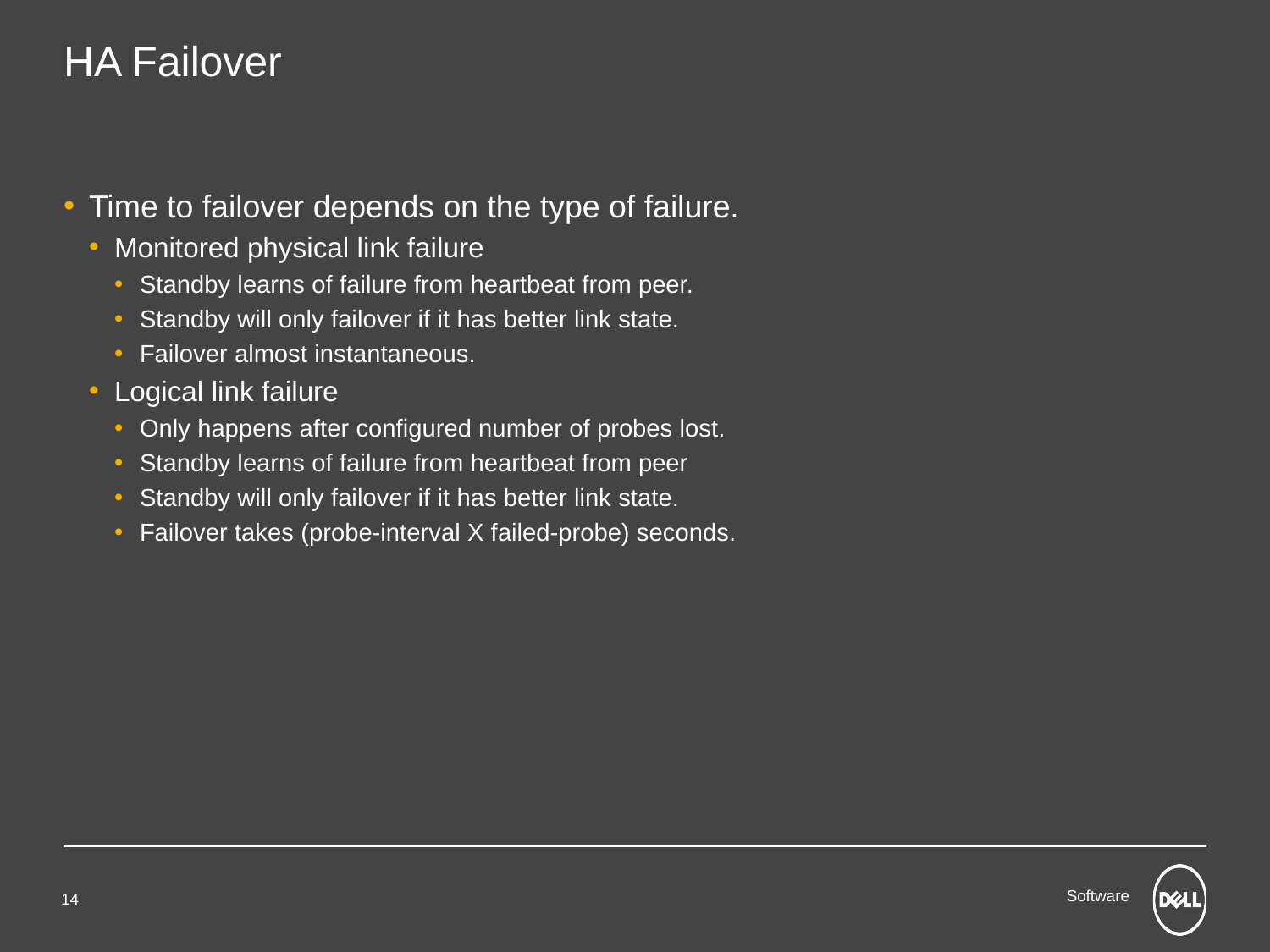

# HA Failover
Time to failover depends on the type of failure.
Monitored physical link failure
Standby learns of failure from heartbeat from peer.
Standby will only failover if it has better link state.
Failover almost instantaneous.
Logical link failure
Only happens after configured number of probes lost.
Standby learns of failure from heartbeat from peer
Standby will only failover if it has better link state.
Failover takes (probe-interval X failed-probe) seconds.